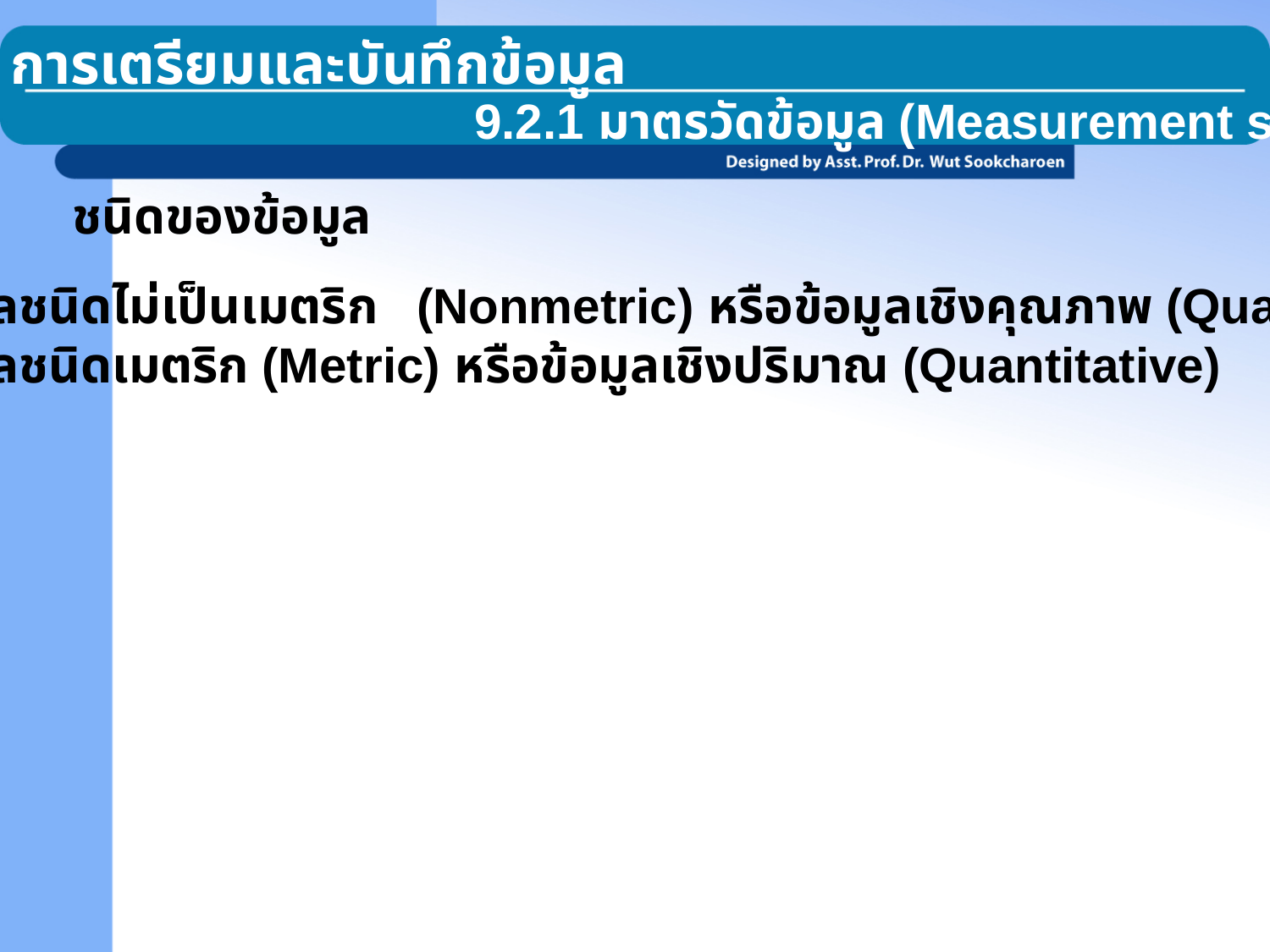

9.2 การเตรียมและบันทึกข้อมูล
9.2.1 มาตรวัดข้อมูล (Measurement scales)
ชนิดของข้อมูล
 ข้อมูลชนิดไม่เป็นเมตริก   (Nonmetric) หรือข้อมูลเชิงคุณภาพ (Qualitative)
 ข้อมูลชนิดเมตริก (Metric) หรือข้อมูลเชิงปริมาณ (Quantitative)